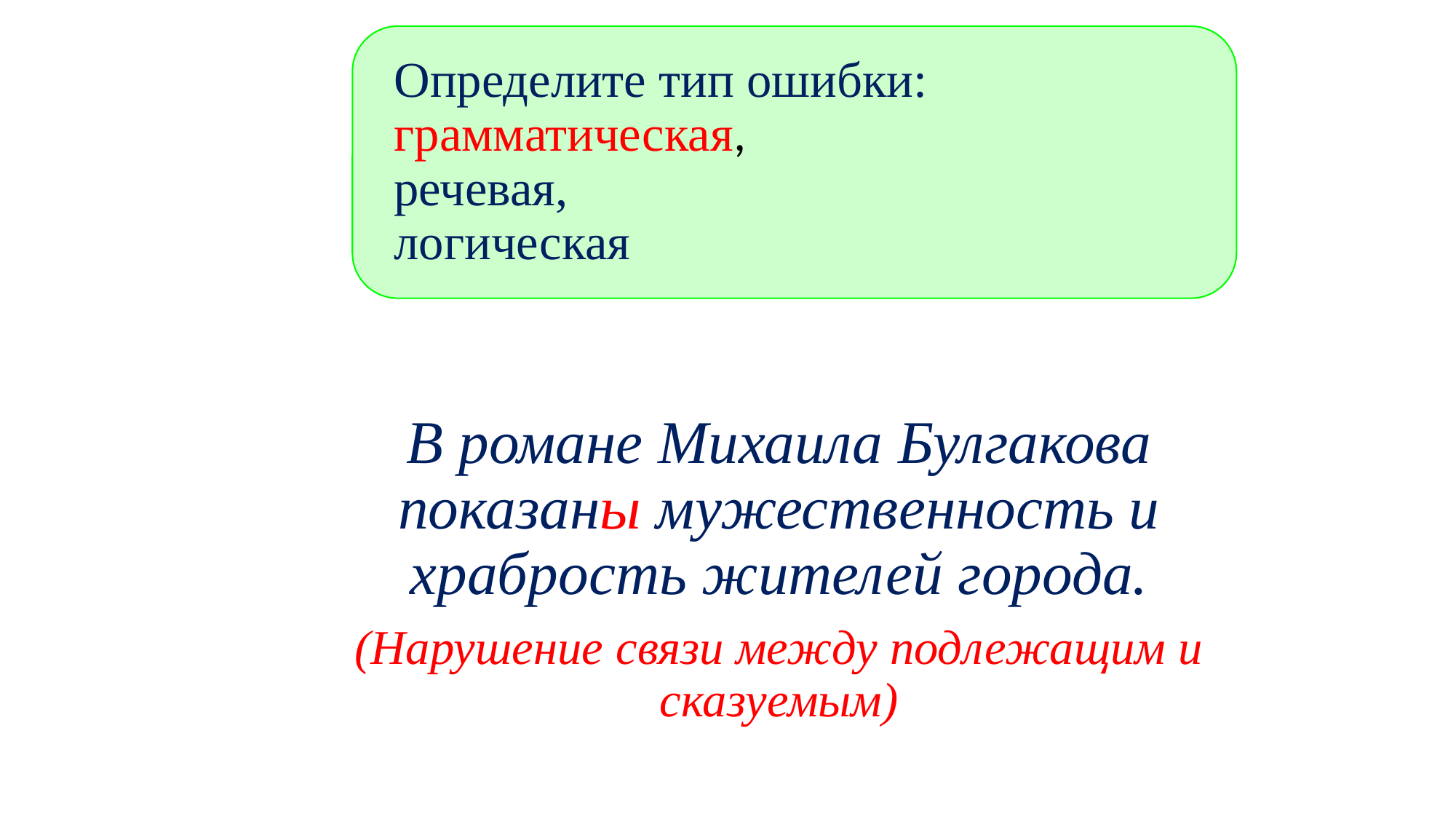

Определите тип ошибки:
грамматическая,
речевая,
логическая
В романе Михаила Булгакова показаны мужественность и храбрость жителей города.
(Нарушение связи между подлежащим и сказуемым)